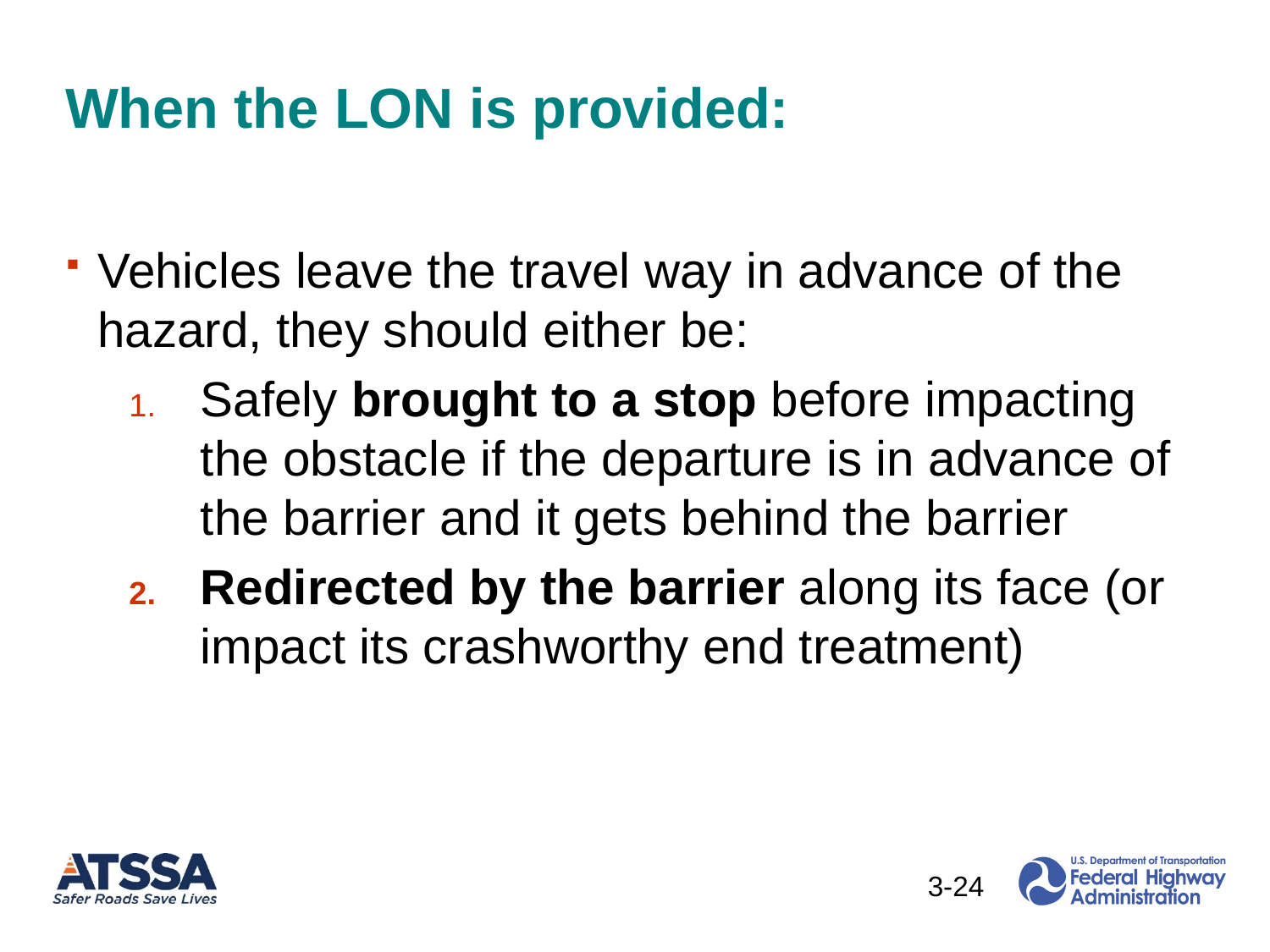

When the LON is provided:
Vehicles leave the travel way in advance of the hazard, they should either be:
Safely brought to a stop before impacting the obstacle if the departure is in advance of the barrier and it gets behind the barrier
Redirected by the barrier along its face (or impact its crashworthy end treatment)